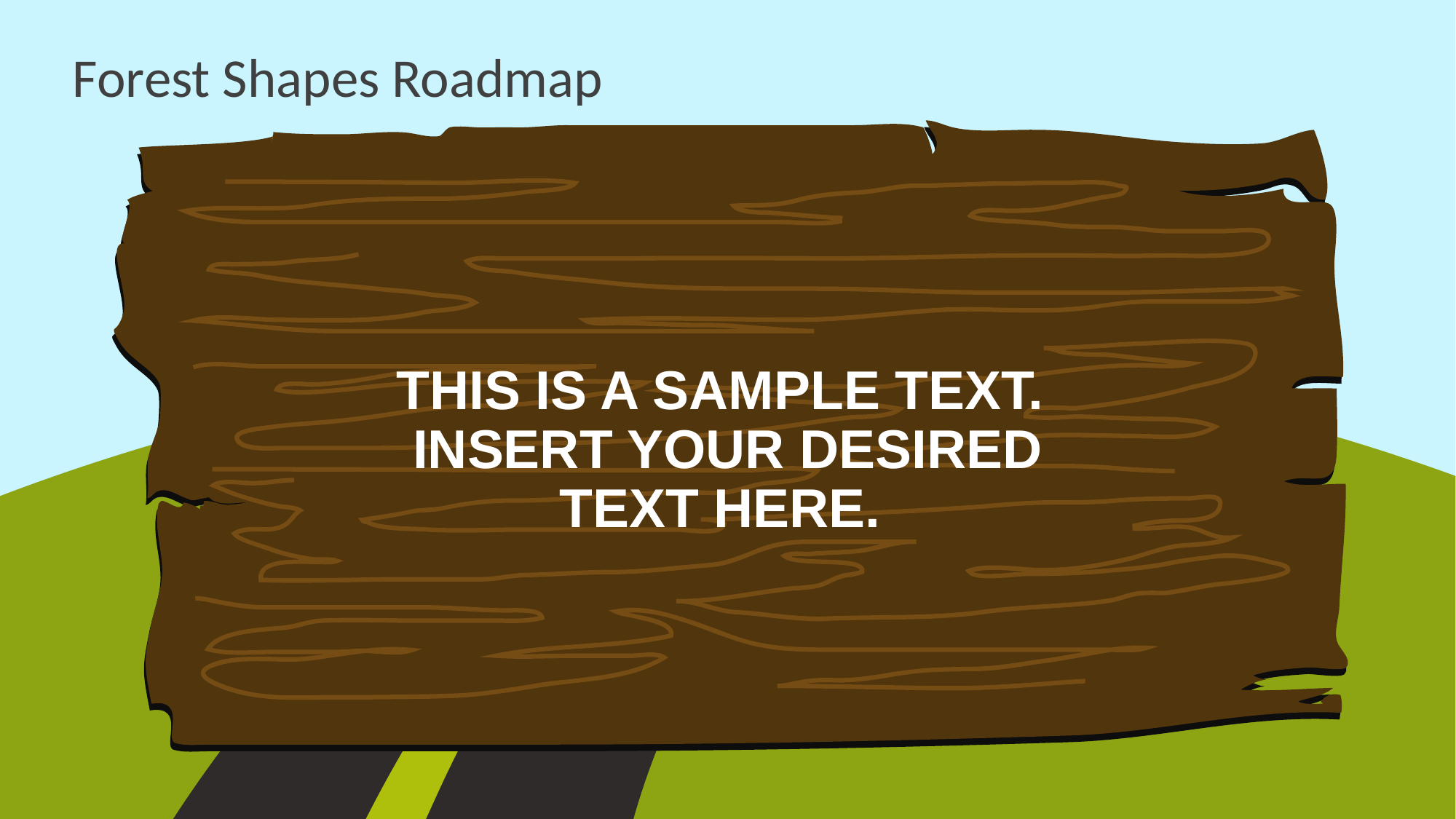

# Forest Shapes Roadmap

THIS IS A SAMPLE TEXT.
INSERT YOUR DESIRED TEXT HERE.